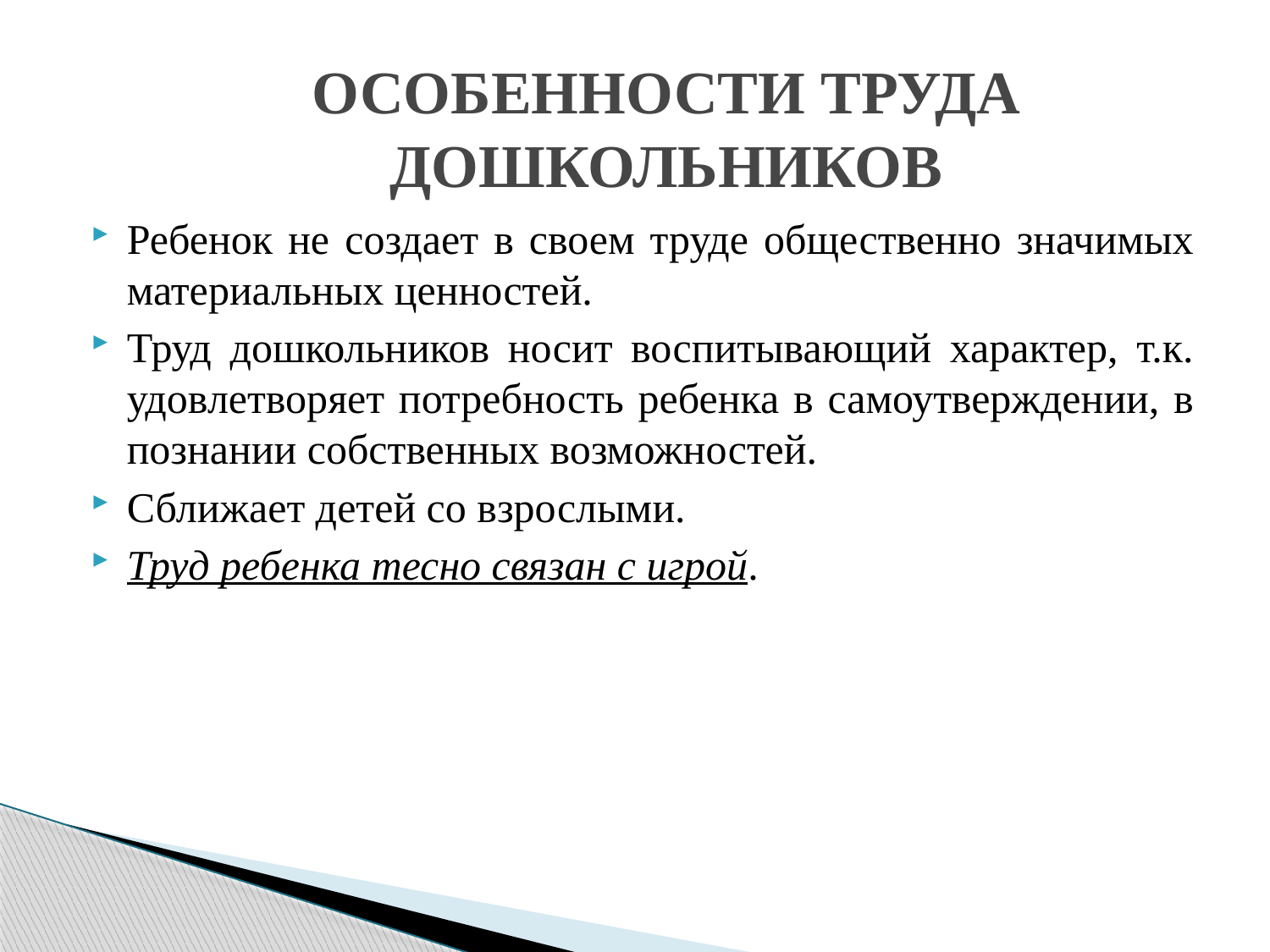

# ОСОБЕННОСТИ ТРУДА ДОШКОЛЬНИКОВ
Ребенок не создает в своем труде общественно значимых материальных ценностей.
Труд дошкольников носит воспитывающий характер, т.к. удовлетворяет потребность ребенка в самоутверждении, в познании собственных возможностей.
Сближает детей со взрослыми.
Труд ребенка тесно связан с игрой.